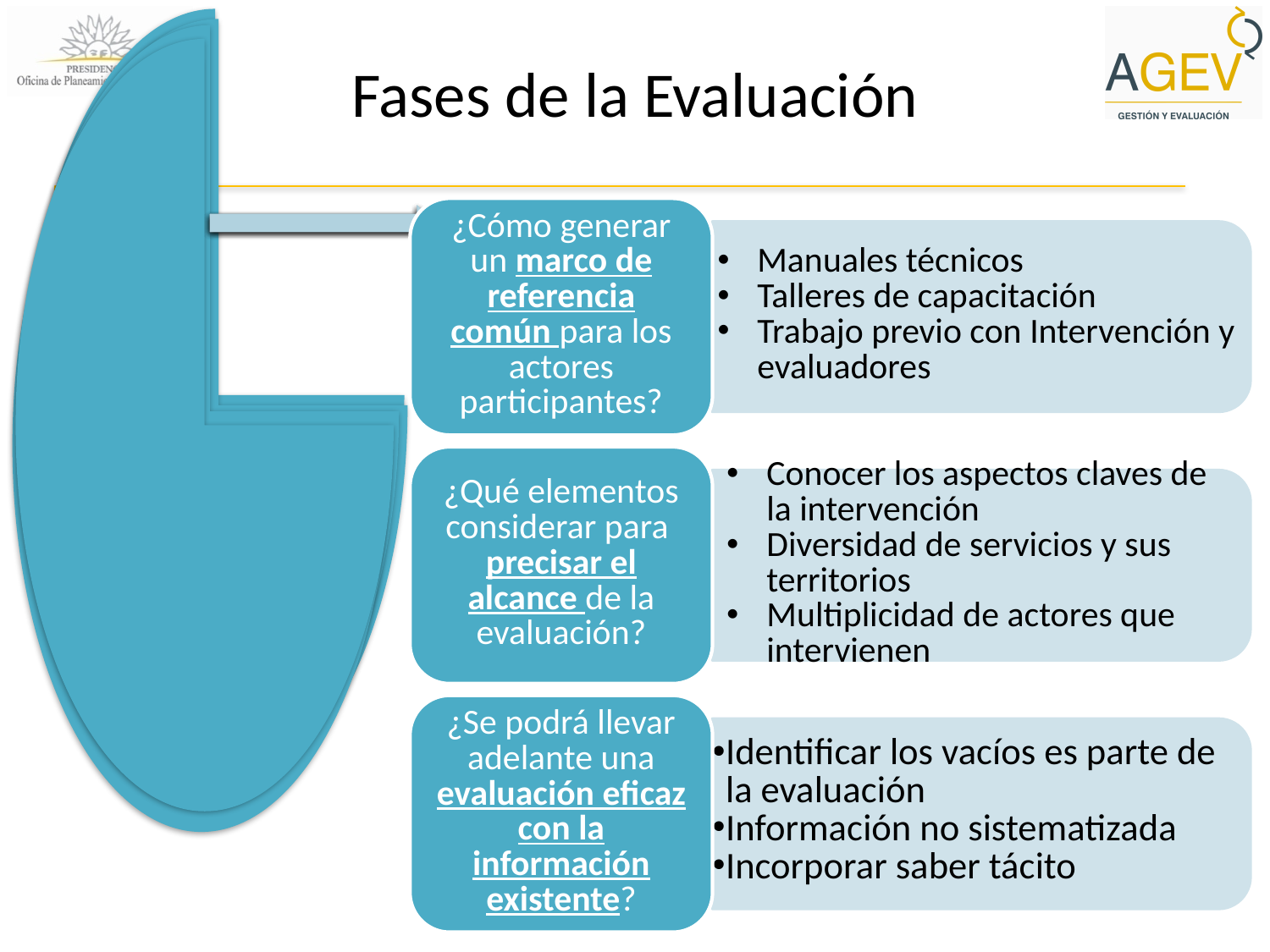

Condición inicial
# Fases de la Evaluación
¿Cómo generar un marco de referencia común para los actores participantes?
Manuales técnicos
Talleres de capacitación
Trabajo previo con Intervención y evaluadores
Información no sistematizada
Incorporar saber tácito
Multiplicidad de actores que intervienen
Diversidad de servicios y sus territorios
Conocer los aspectos claves de la intervención
¿Qué elementos considerar para  precisar el alcance de la evaluación?